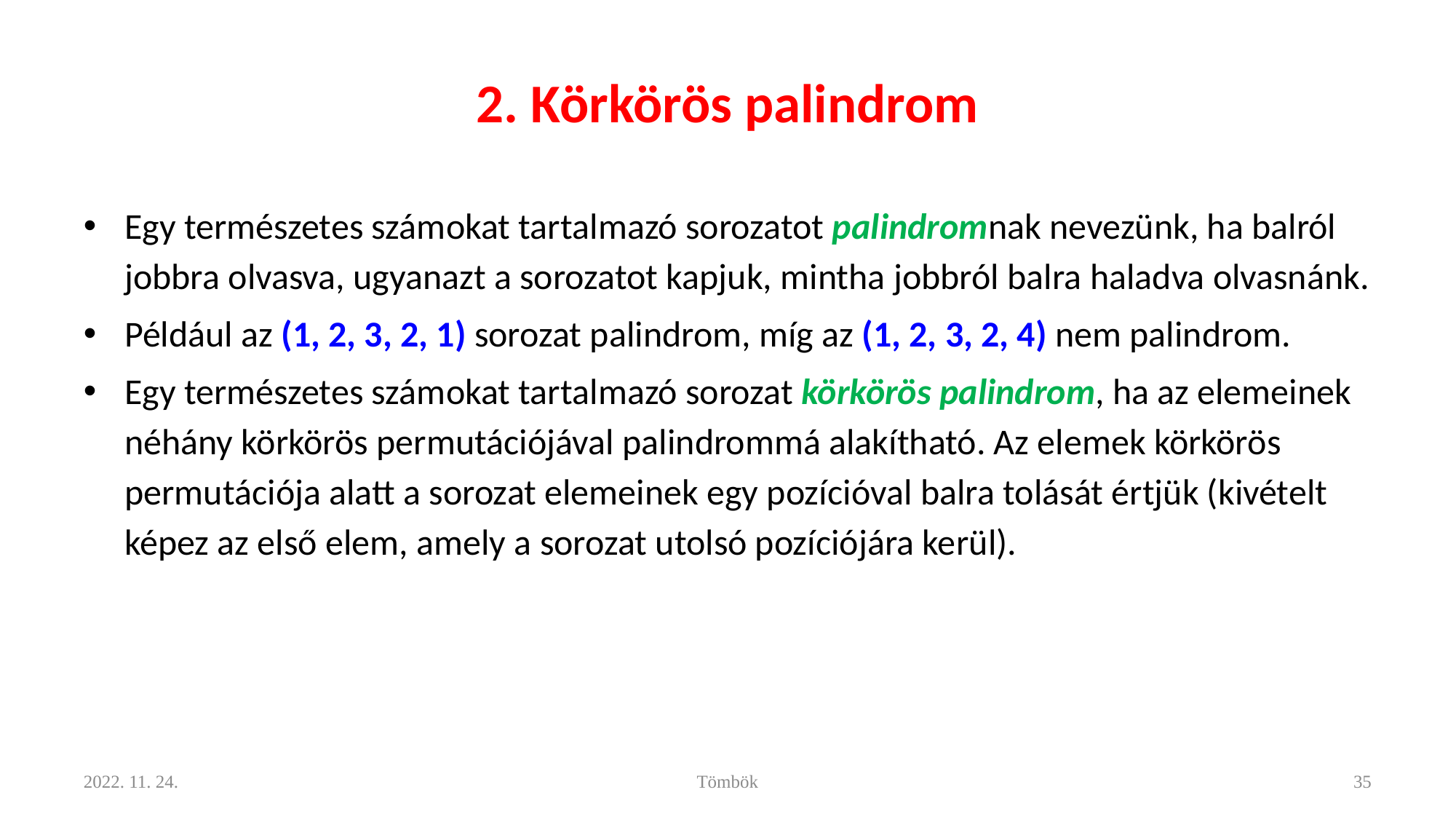

# 2. Körkörös palindrom
Egy természetes számokat tartalmazó sorozatot palindromnak nevezünk, ha balról jobbra ol­vasva, ugyanazt a sorozatot kapjuk, mintha jobbról balra haladva olvasnánk.
Például az (1, 2, 3, 2, 1) sorozat palindrom, míg az (1, 2, 3, 2, 4) nem palindrom.
Egy természetes számokat tartalmazó sorozat körkörös palindrom, ha az elemeinek néhány körkörös permutációjával pa­lindrommá alakítható. Az elemek körkörös permutációja alatt a sorozat elemeinek egy pozíci­óval balra tolását értjük (kivételt képez az első elem, amely a sorozat utolsó pozíciójára ke­rül).
2022. 11. 24.
Tömbök
35